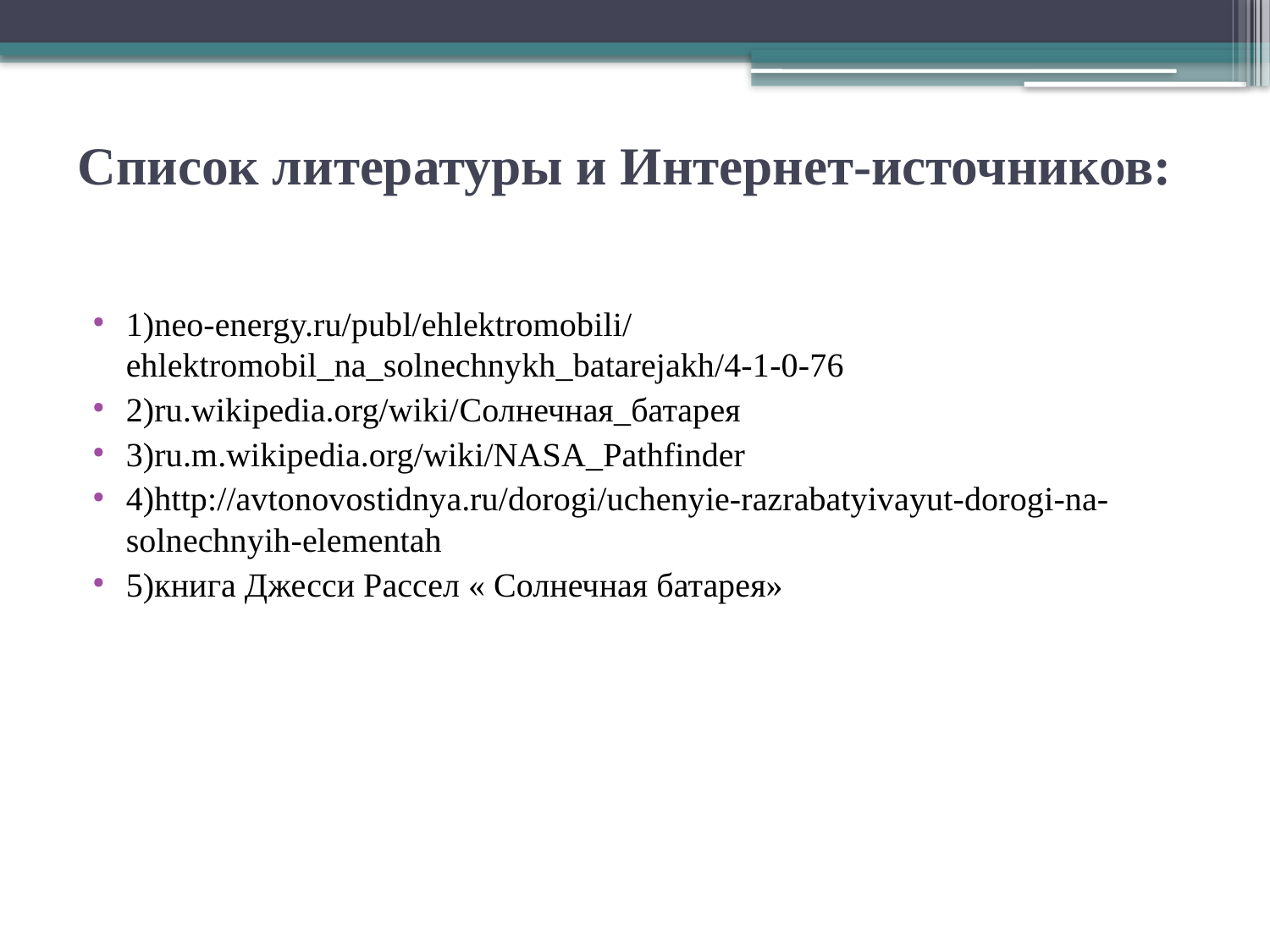

# Список литературы и Интернет-источников:
1)neo-energy.ru/publ/ehlektromobili/ehlektromobil_na_solnechnykh_batarejakh/4-1-0-76
2)ru.wikipedia.org/wiki/Солнечная_батарея
3)ru.m.wikipedia.org/wiki/NASA_Pathfinder
4)http://avtonovostidnya.ru/dorogi/uchenyie-razrabatyivayut-dorogi-na-solnechnyih-elementah
5)книга Джесси Рассел « Солнечная батарея»